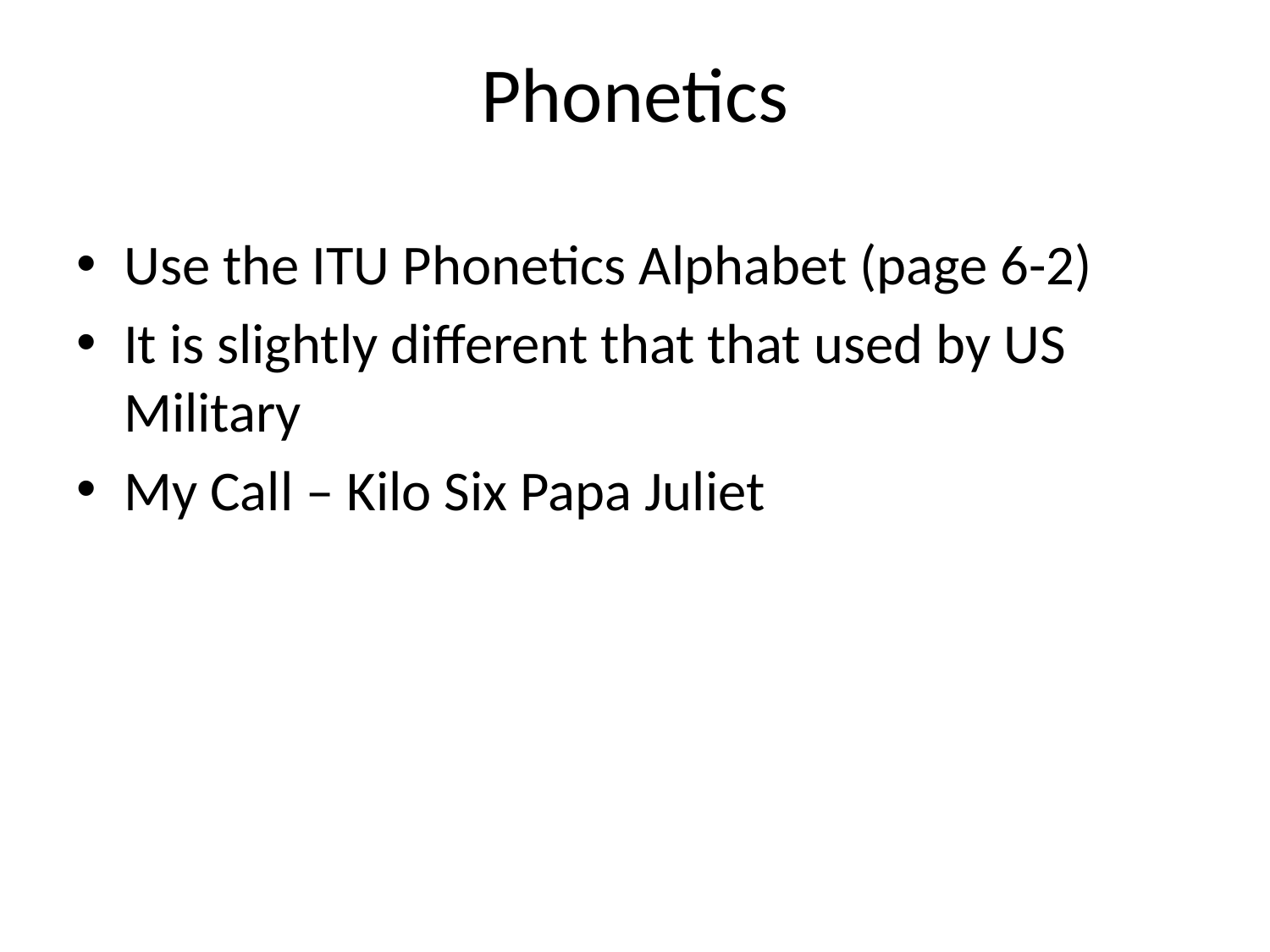

# Phonetics
Use the ITU Phonetics Alphabet (page 6-2)
It is slightly different that that used by US Military
My Call – Kilo Six Papa Juliet